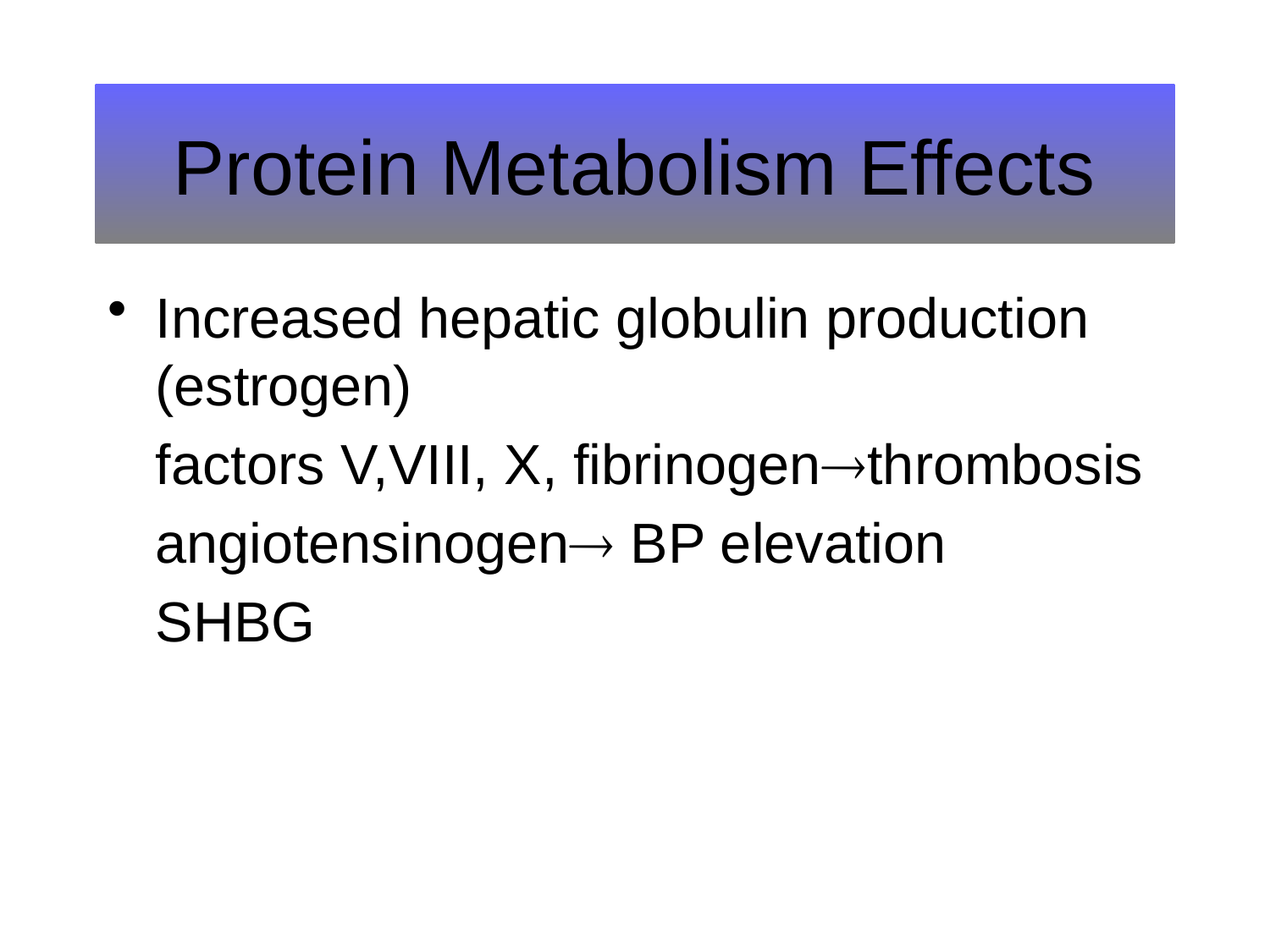

# Protein Metabolism Effects
Increased hepatic globulin production (estrogen)
	factors V,VIII, X, fibrinogen→thrombosis
	angiotensinogen→ BP elevation
	SHBG